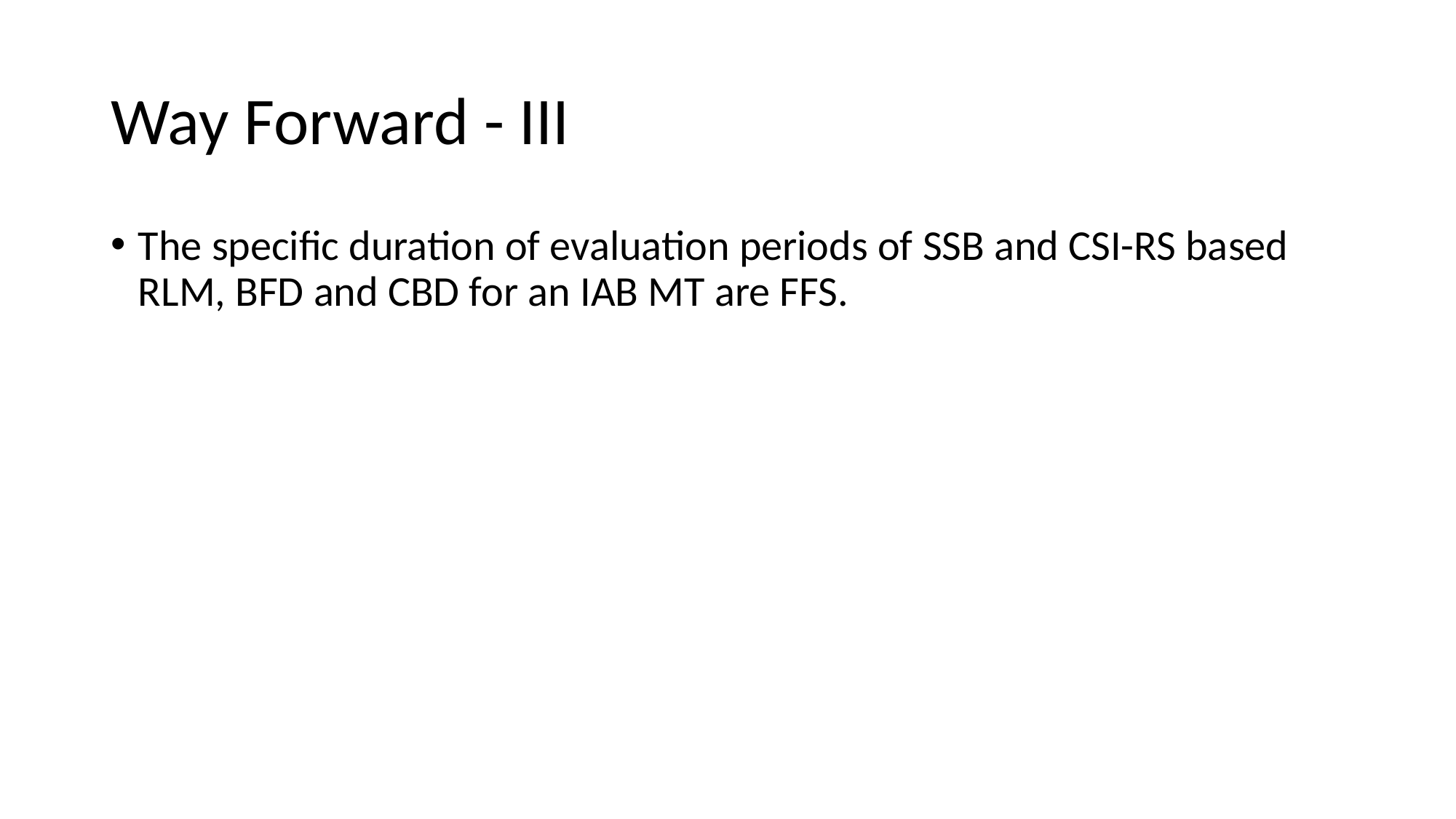

# Way Forward - III
The specific duration of evaluation periods of SSB and CSI-RS based RLM, BFD and CBD for an IAB MT are FFS.